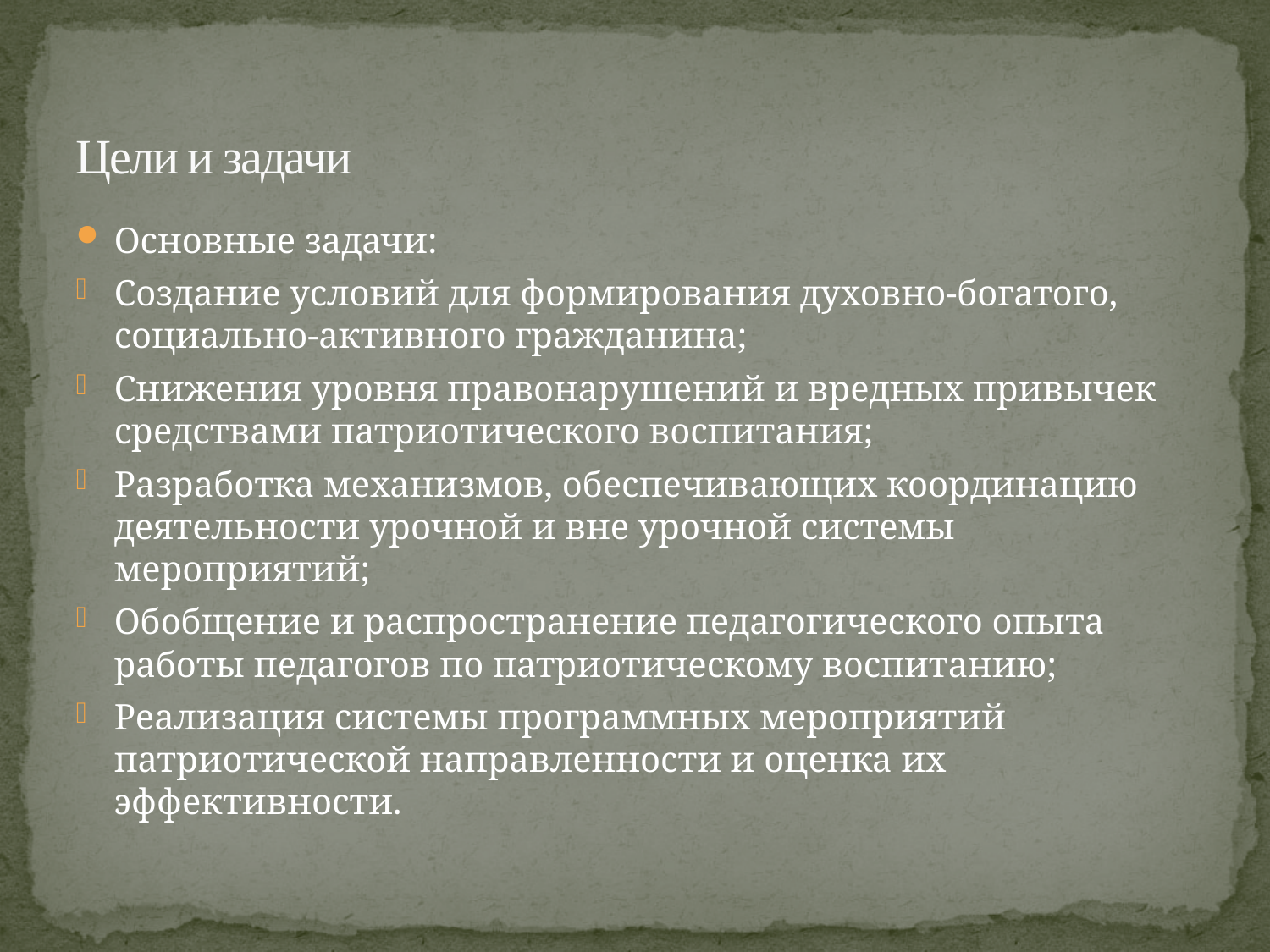

# Цели и задачи
Основные задачи:
Создание условий для формирования духовно-богатого, социально-активного гражданина;
Снижения уровня правонарушений и вредных привычек средствами патриотического воспитания;
Разработка механизмов, обеспечивающих координацию деятельности урочной и вне урочной системы мероприятий;
Обобщение и распространение педагогического опыта работы педагогов по патриотическому воспитанию;
Реализация системы программных мероприятий патриотической направленности и оценка их эффективности.